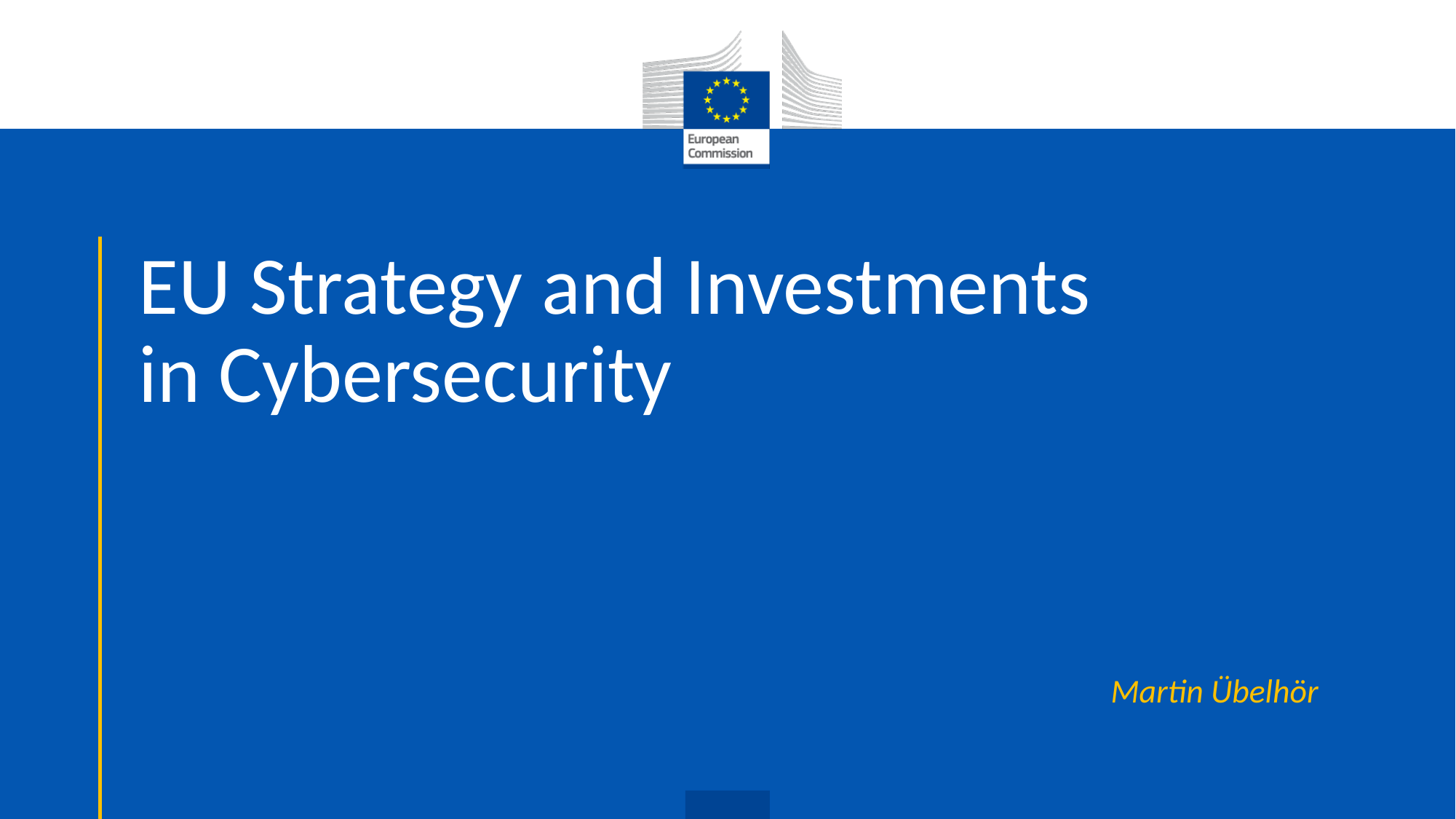

# EU Strategy and Investments in Cybersecurity

Martin Übelhör